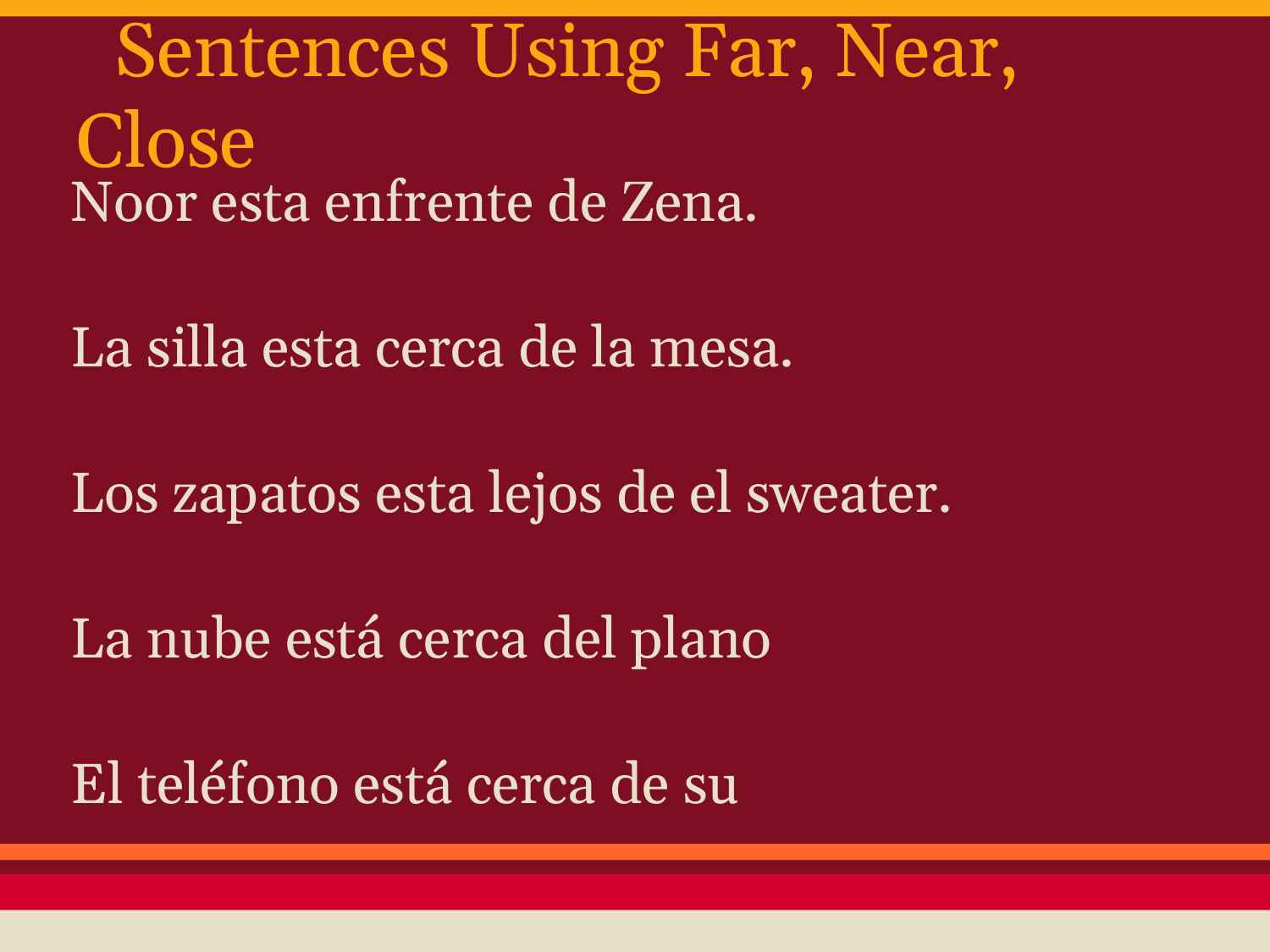

# Sentences Using Far, Near, Close
Noor esta enfrente de Zena.

La silla esta cerca de la mesa.

Los zapatos esta lejos de el sweater.

La nube está cerca del plano

El teléfono está cerca de su